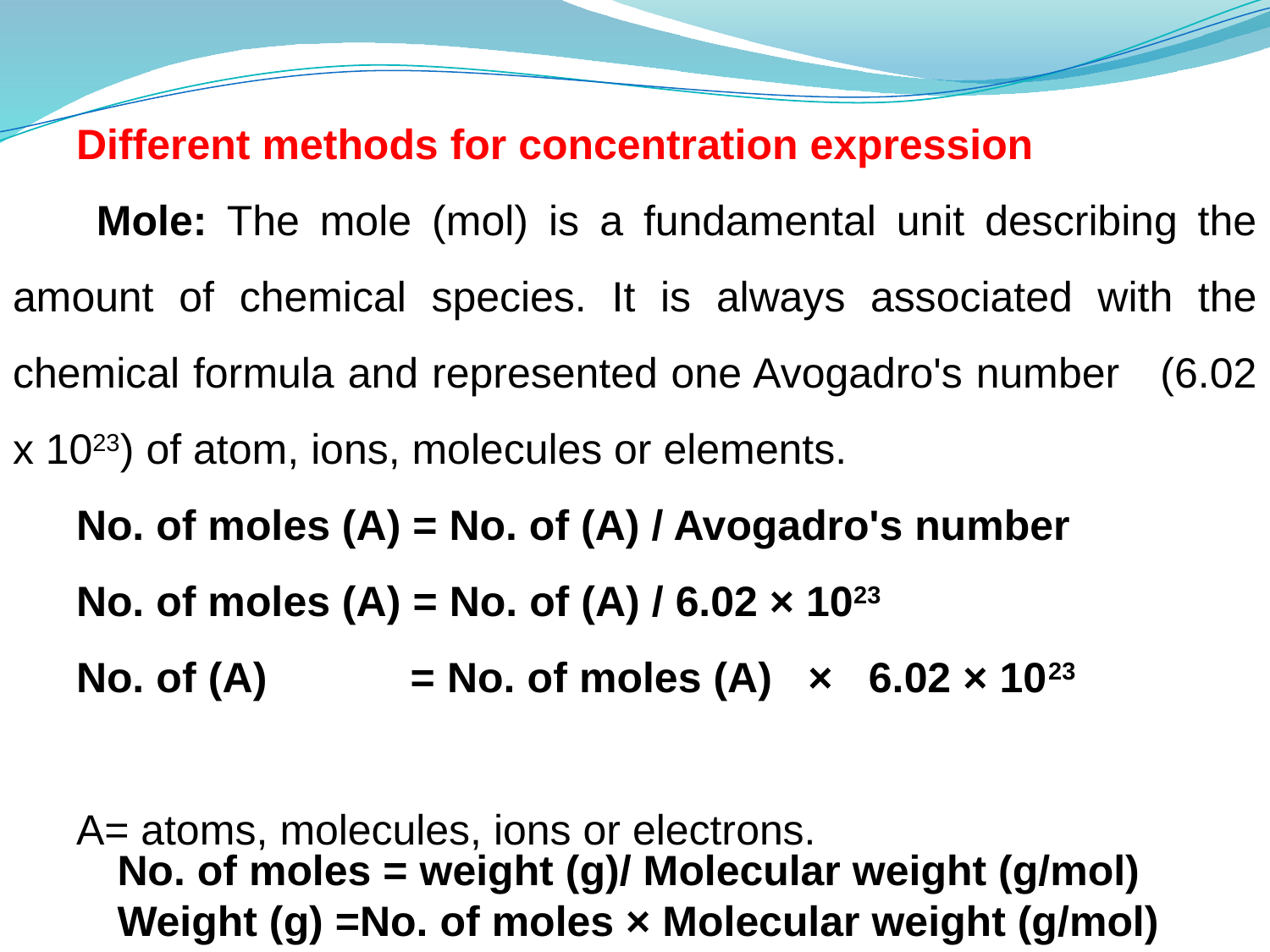

Different methods for concentration expression
 Mole: The mole (mol) is a fundamental unit describing the amount of chemical species. It is always associated with the chemical formula and represented one Avogadro's number   (6.02 x 1023) of atom, ions, molecules or elements.
No. of moles (A) = No. of (A) / Avogadro's number
No. of moles (A) = No. of (A) / 6.02 × 1023
No. of (A)            = No. of moles (A)   ×   6.02 × 1023
A= atoms, molecules, ions or electrons.
No. of moles = weight (g)/ Molecular weight (g/mol)
Weight (g) =No. of moles × Molecular weight (g/mol)